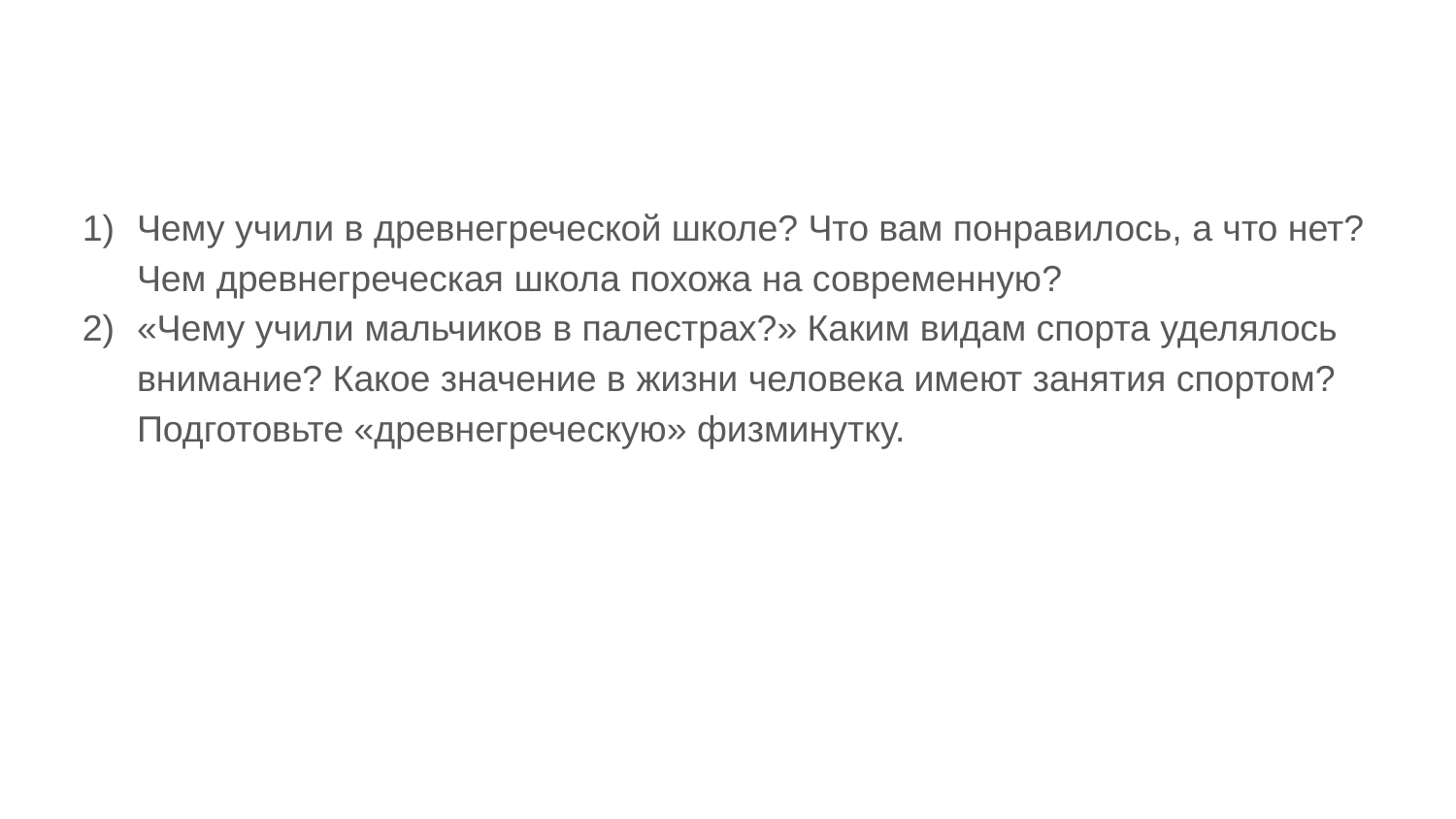

#
Чему учили в древнегреческой школе? Что вам понравилось, а что нет? Чем древнегреческая школа похожа на современную?
«Чему учили мальчиков в палестрах?» Каким видам спорта уделялось внимание? Какое значение в жизни человека имеют занятия спортом? Подготовьте «древнегреческую» физминутку.